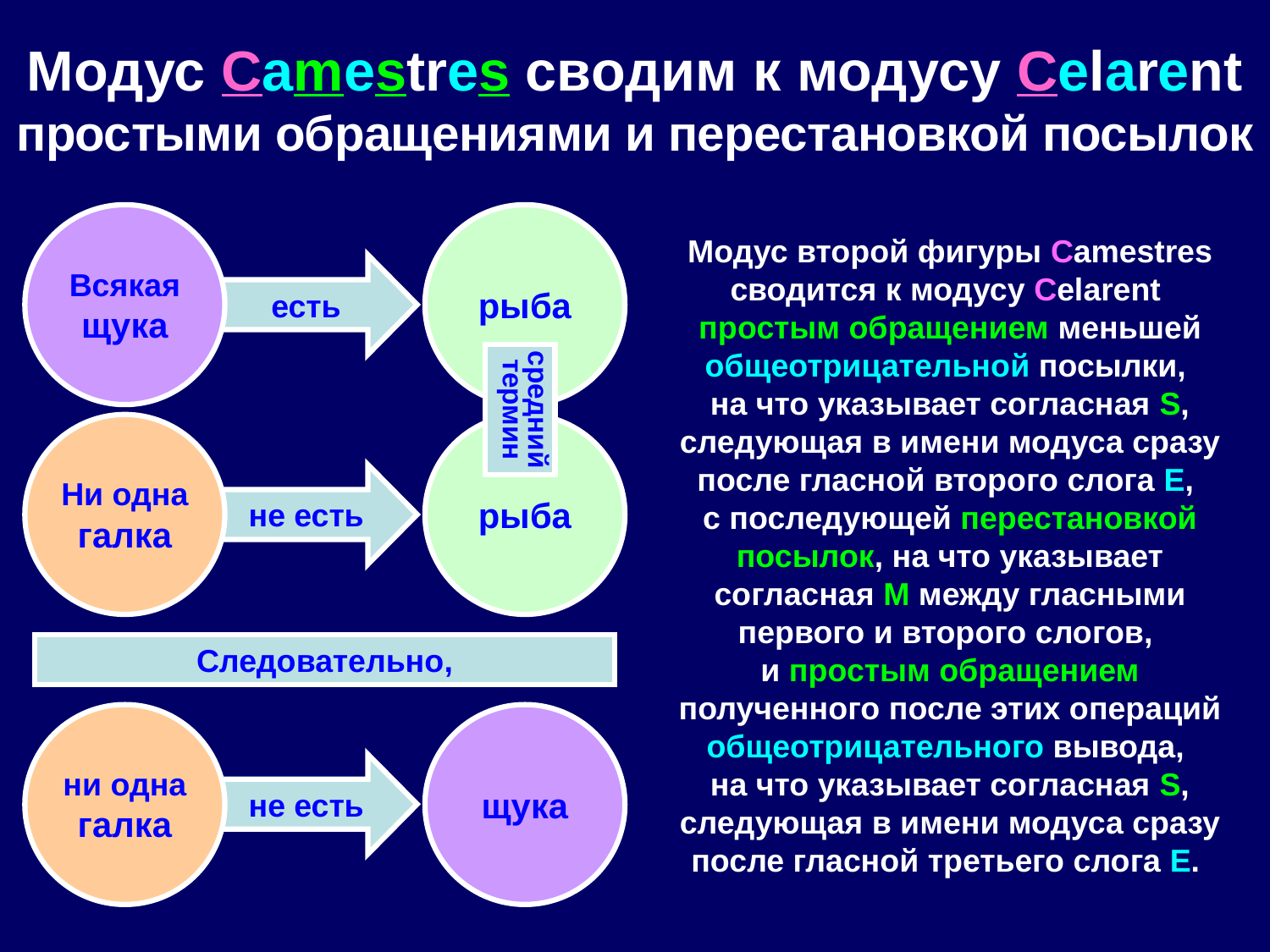

# Модус Camestres сводим к модусу Celarent простыми обращениями и перестановкой посылок
Всякая
щука
рыба
Модус второй фигуры Camestres сводится к модусу Celarent
простым обращением меньшей общеотрицательной посылки,
на что указывает согласная S, следующая в имени модуса сразу после гласной второго слога E,
с последующей перестановкой посылок, на что указывает согласная M между гласными первого и второго слогов,
и простым обращением полученного после этих операций общеотрицательного вывода,
на что указывает согласная S, следующая в имени модуса сразу после гласной третьего слога E.
есть
средний
термин
Ни одна
галка
рыба
не есть
Следовательно,
ни одна
галка
щука
не есть